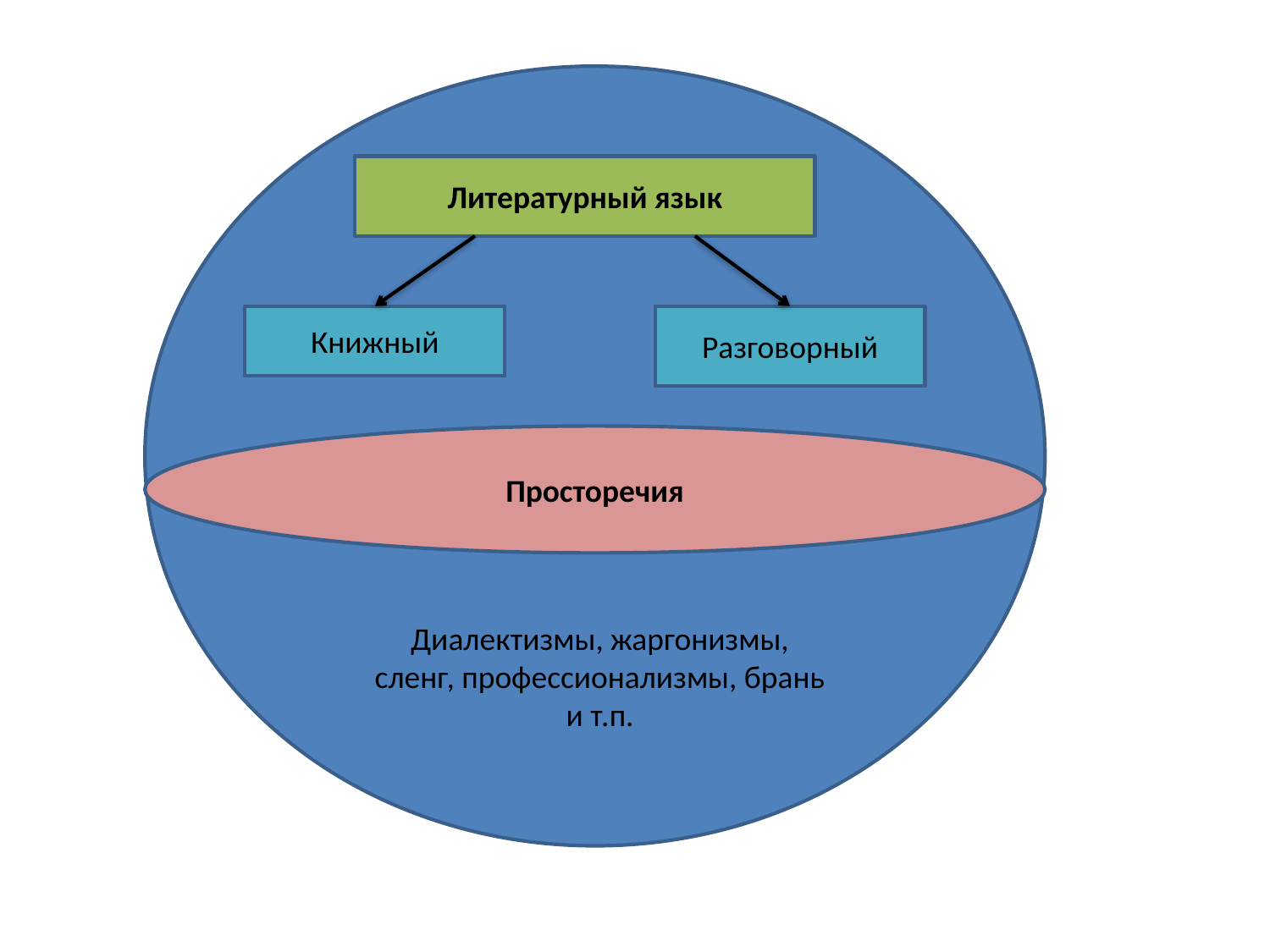

Литературный язык
Книжный
Разговорный
Просторечия
Диалектизмы, жаргонизмы, сленг, профессионализмы, брань и т.п.